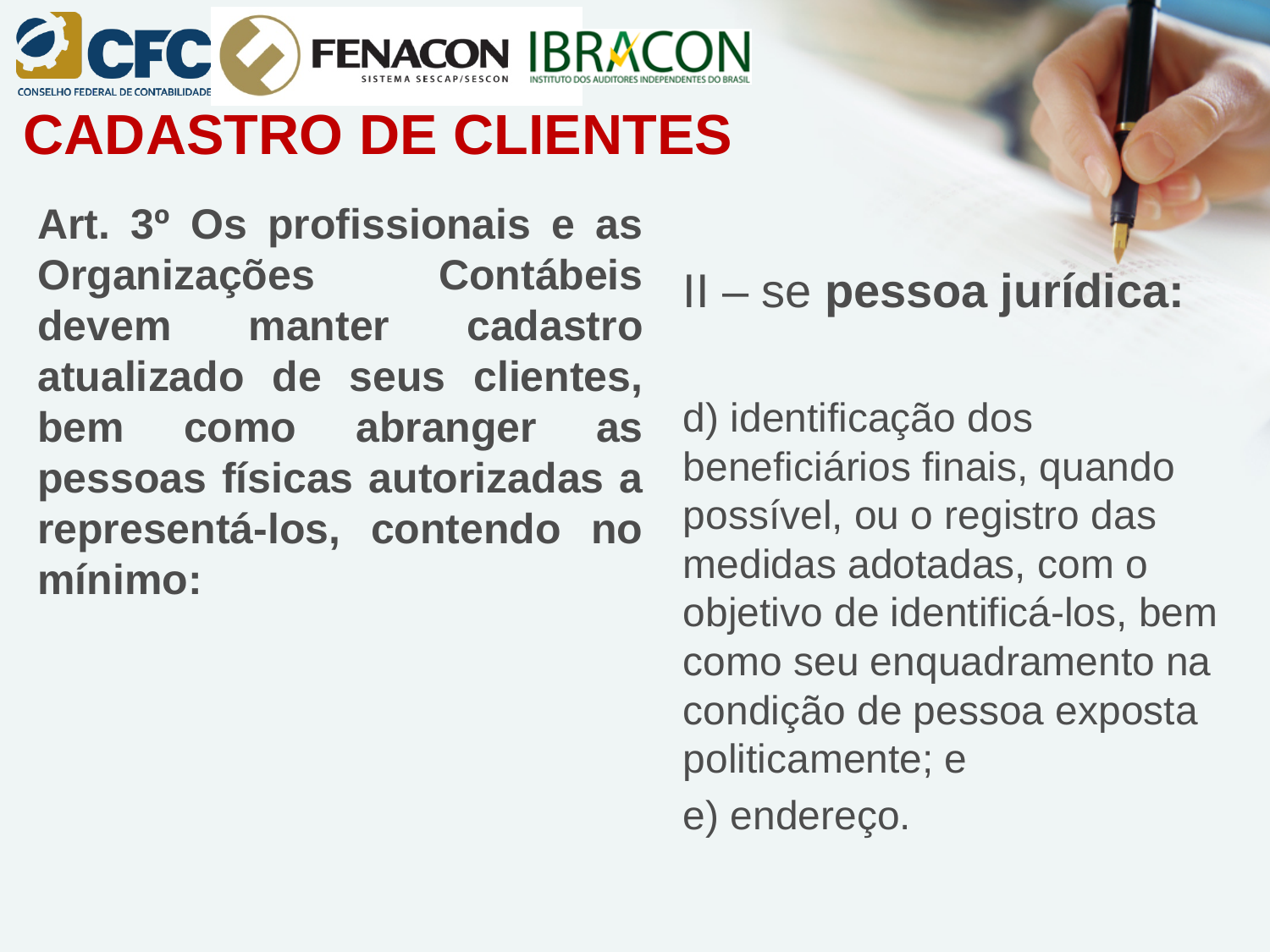

# CADASTRO DE CLIENTES
Art. 3º Os profissionais e as Organizações Contábeis devem manter cadastro atualizado de seus clientes, bem como abranger as pessoas físicas autorizadas a representá-los, contendo no mínimo:

II – se pessoa jurídica:

d) identificação dos beneficiários finais, quando possível, ou o registro das medidas adotadas, com o objetivo de identificá-los, bem como seu enquadramento na condição de pessoa exposta politicamente; e
e) endereço.